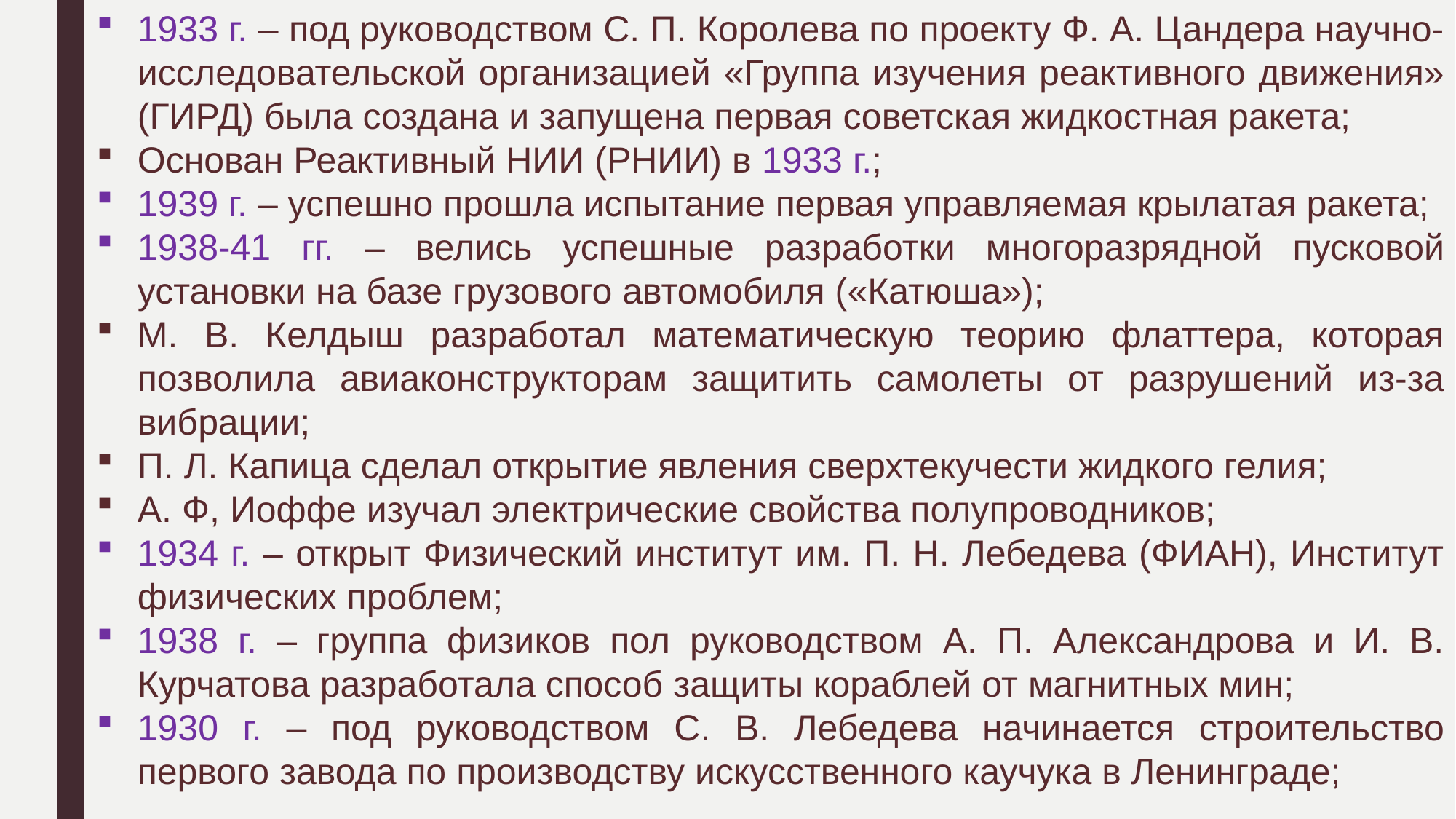

1933 г. – под руководством С. П. Королева по проекту Ф. А. Цандера научно-исследовательской организацией «Группа изучения реактивного движения» (ГИРД) была создана и запущена первая советская жидкостная ракета;
Основан Реактивный НИИ (РНИИ) в 1933 г.;
1939 г. – успешно прошла испытание первая управляемая крылатая ракета;
1938-41 гг. – велись успешные разработки многоразрядной пусковой установки на базе грузового автомобиля («Катюша»);
М. В. Келдыш разработал математическую теорию флаттера, которая позволила авиаконструкторам защитить самолеты от разрушений из-за вибрации;
П. Л. Капица сделал открытие явления сверхтекучести жидкого гелия;
А. Ф, Иоффе изучал электрические свойства полупроводников;
1934 г. – открыт Физический институт им. П. Н. Лебедева (ФИАН), Институт физических проблем;
1938 г. – группа физиков пол руководством А. П. Александрова и И. В. Курчатова разработала способ защиты кораблей от магнитных мин;
1930 г. – под руководством С. В. Лебедева начинается строительство первого завода по производству искусственного каучука в Ленинграде;